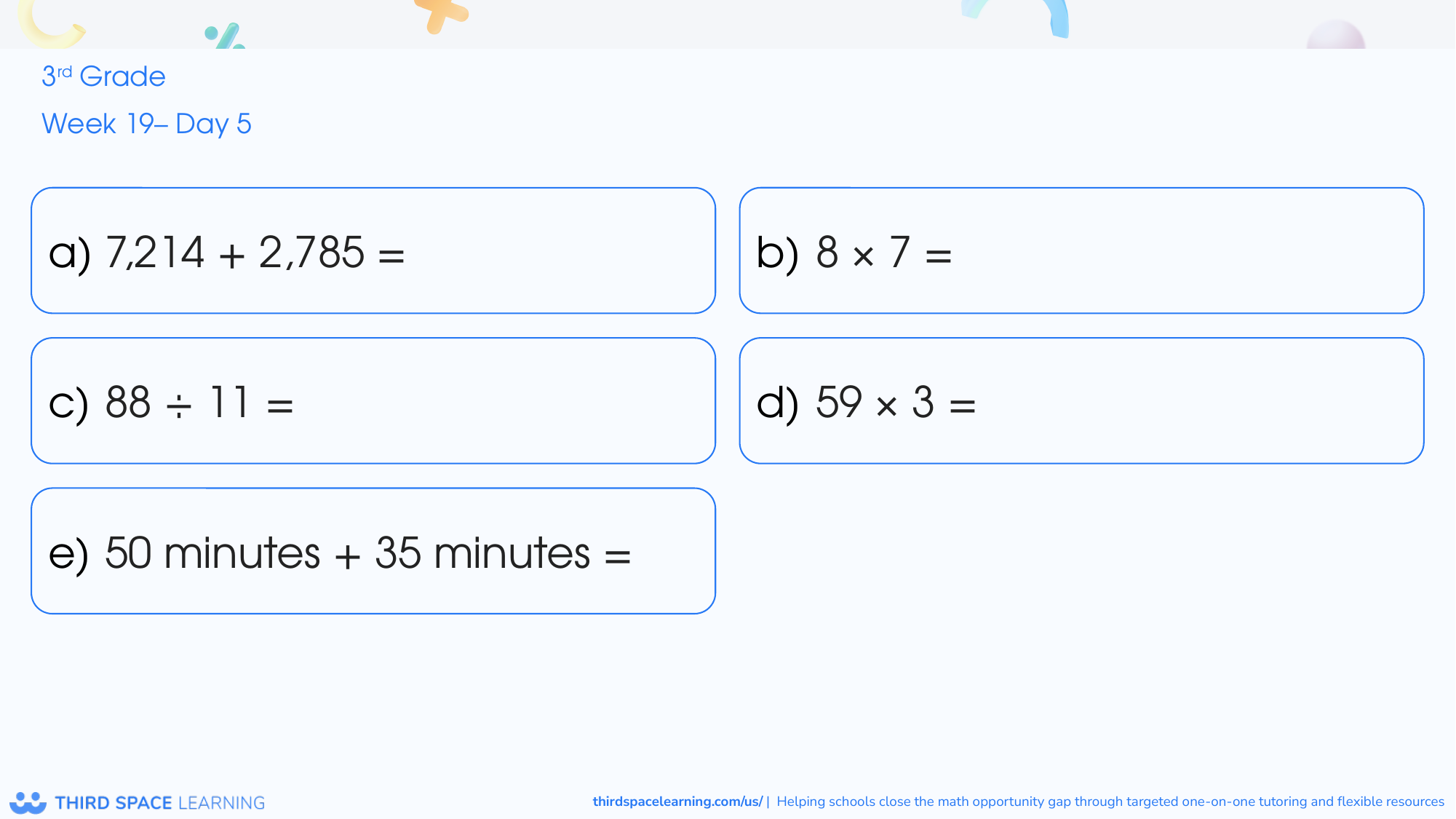

3rd Grade
Week 19– Day 5
7,214 + 2,785 =
8 × 7 =
88 ÷ 11 =
59 × 3 =
50 minutes + 35 minutes =